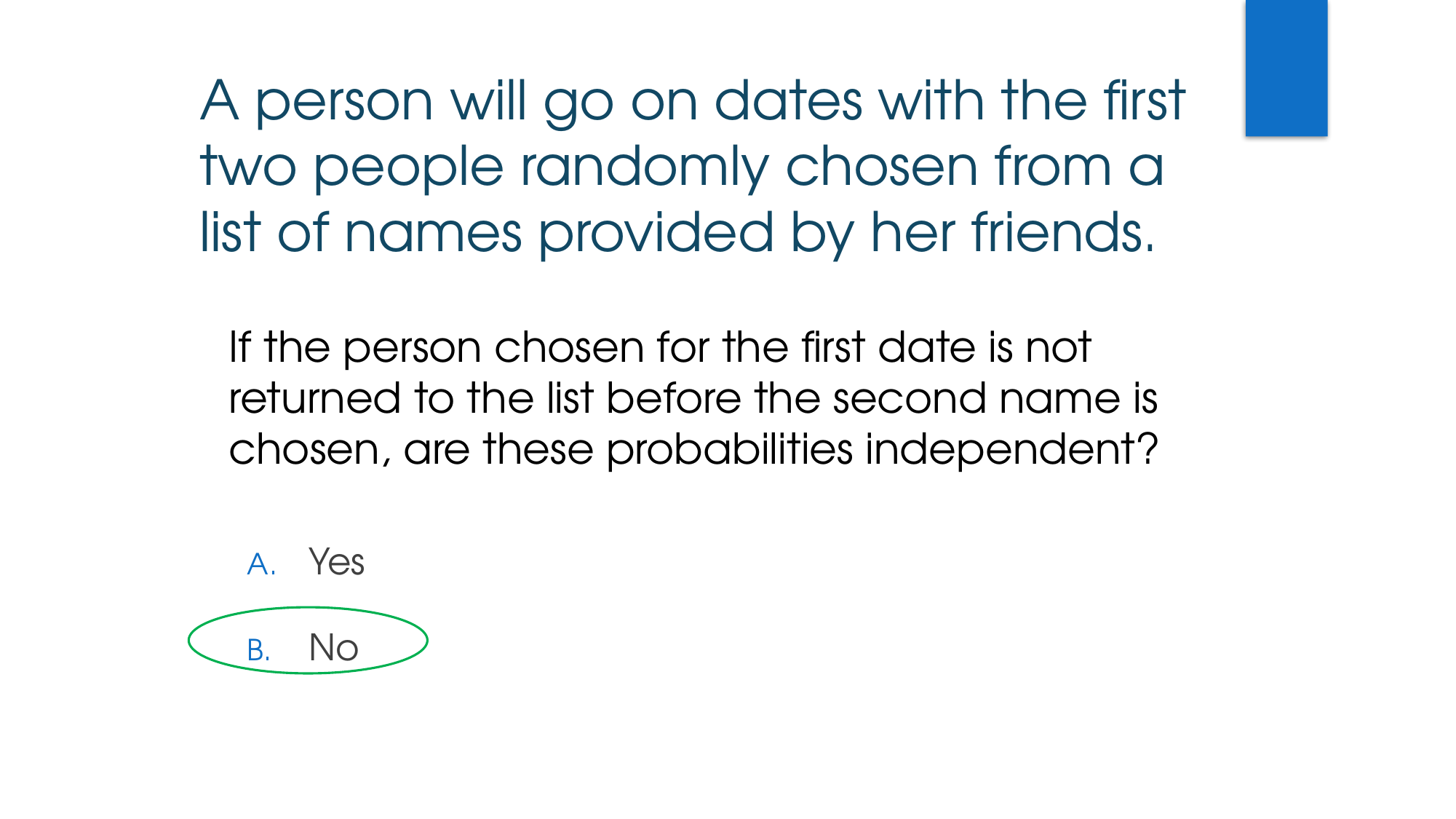

A person will go on dates with the first two people randomly chosen from a list of names provided by her friends.
If the person chosen for the first date is not returned to the list before the second name is chosen, are these probabilities independent?
Yes
No